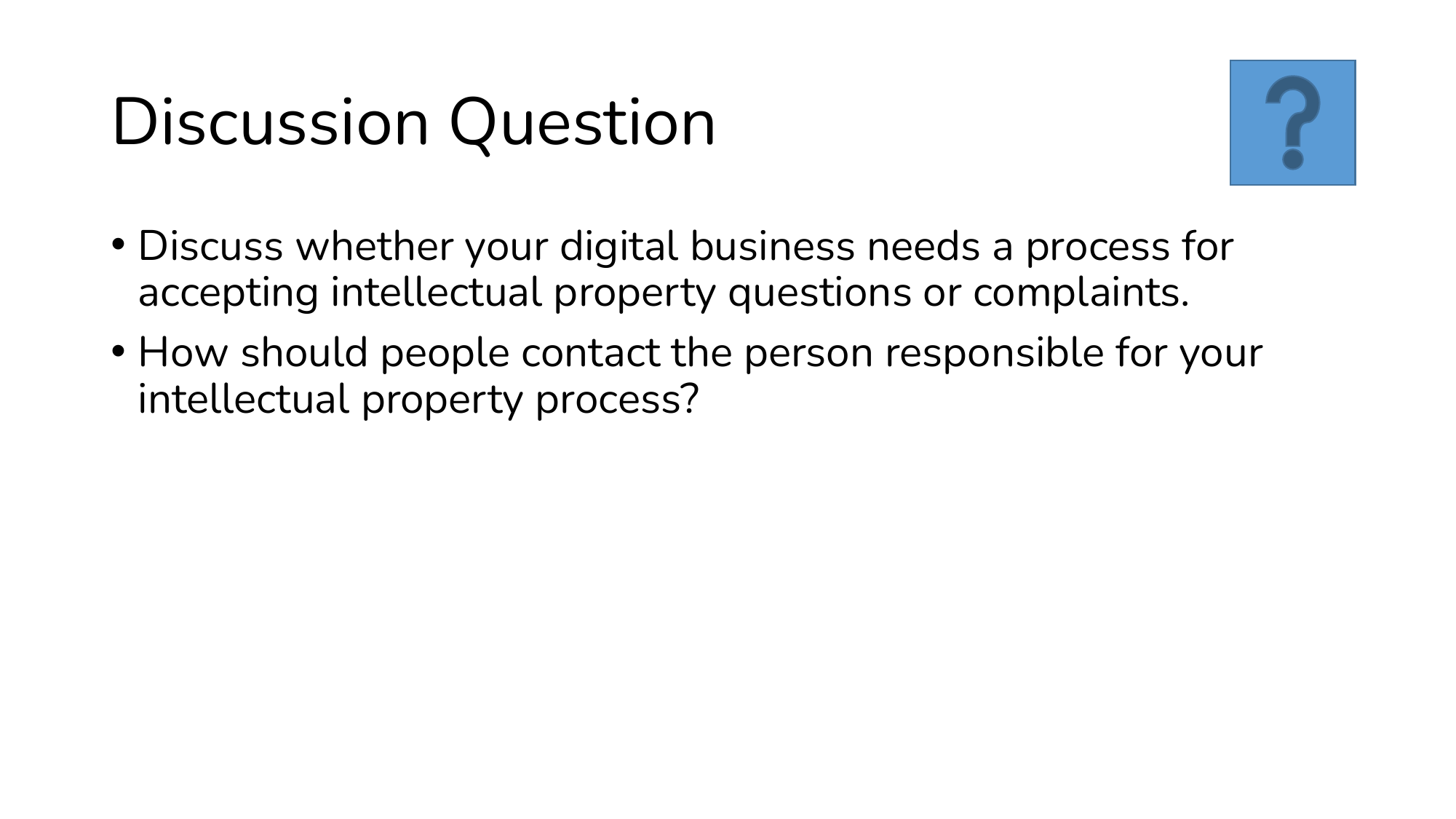

# Discussion Question

Discuss whether your digital business needs a process for accepting intellectual property questions or complaints.
How should people contact the person responsible for your intellectual property process?